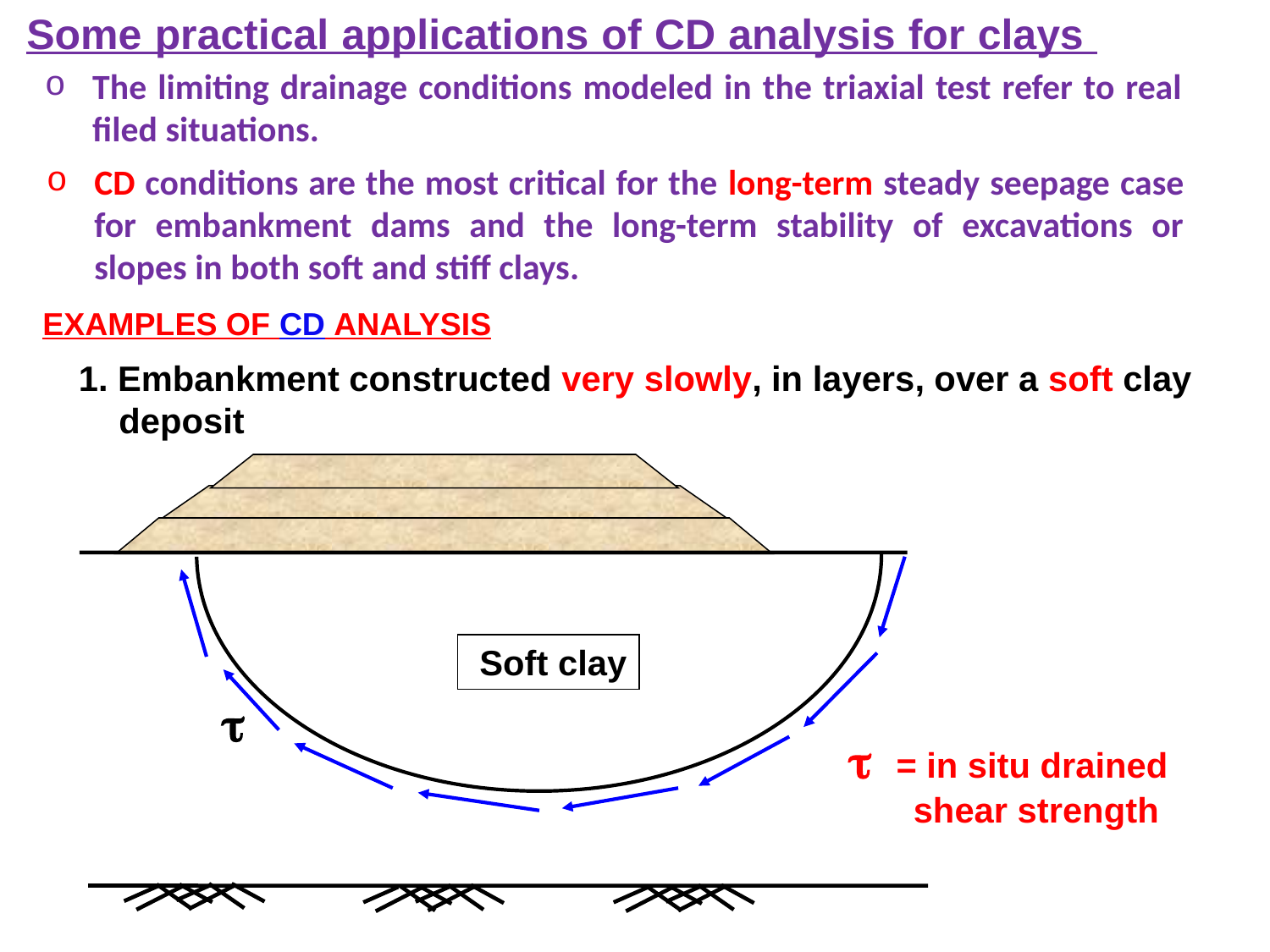

Some practical applications of CD analysis for clays
The limiting drainage conditions modeled in the triaxial test refer to real filed situations.
CD conditions are the most critical for the long-term steady seepage case for embankment dams and the long-term stability of excavations or slopes in both soft and stiff clays.
EXAMPLES OF CD ANALYSIS
1. Embankment constructed very slowly, in layers, over a soft clay deposit

Soft clay

τ

τ = in situ drained shear strength